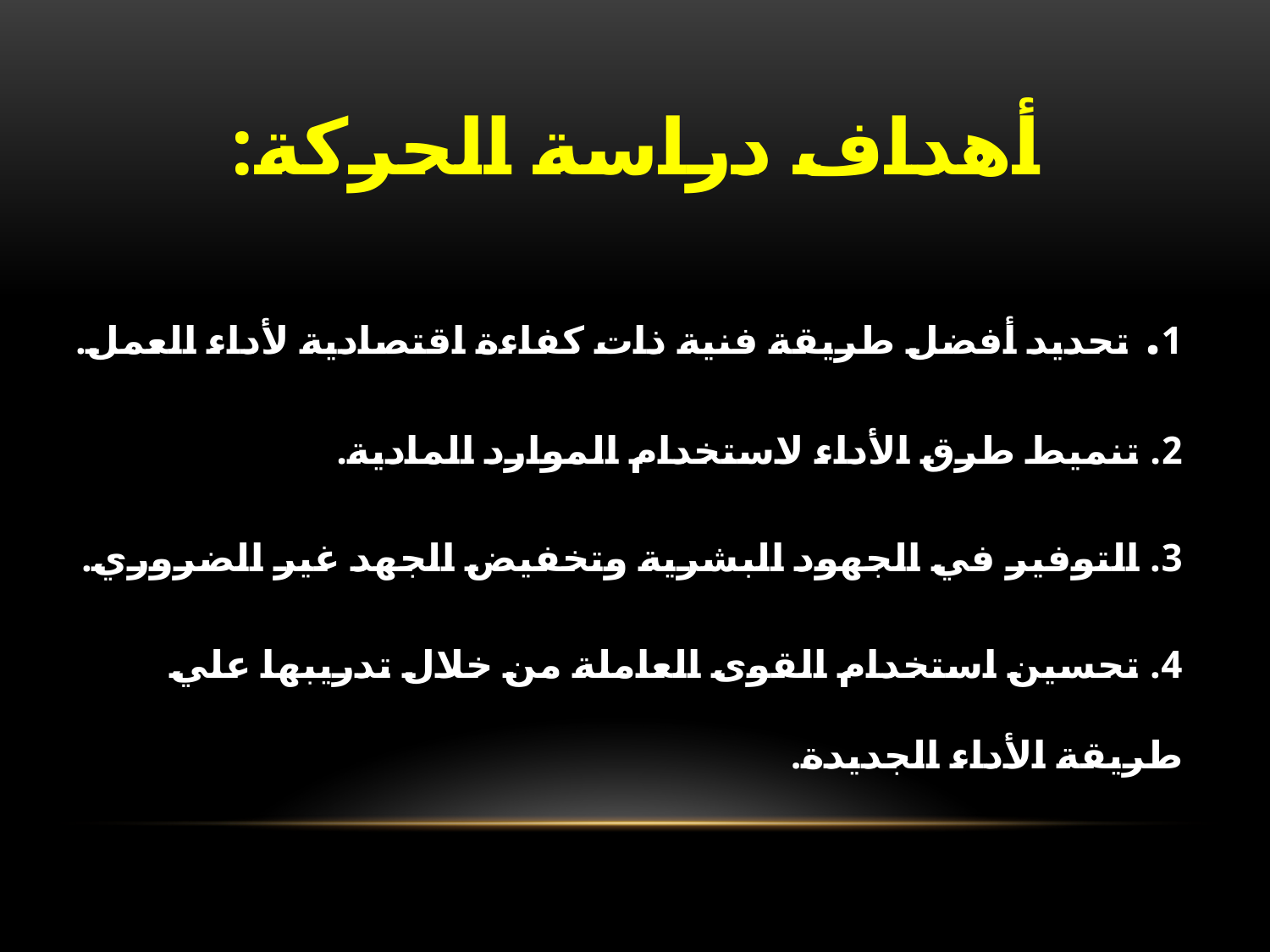

# أهداف دراسة الحركة:
1. تحديد أفضل طريقة فنية ذات كفاءة اقتصادية لأداء العمل.
2. تنميط طرق الأداء لاستخدام الموارد المادية.
3. التوفير في الجهود البشرية وتخفيض الجهد غير الضروري.
4. تحسين استخدام القوى العاملة من خلال تدريبها علي طريقة الأداء الجديدة.